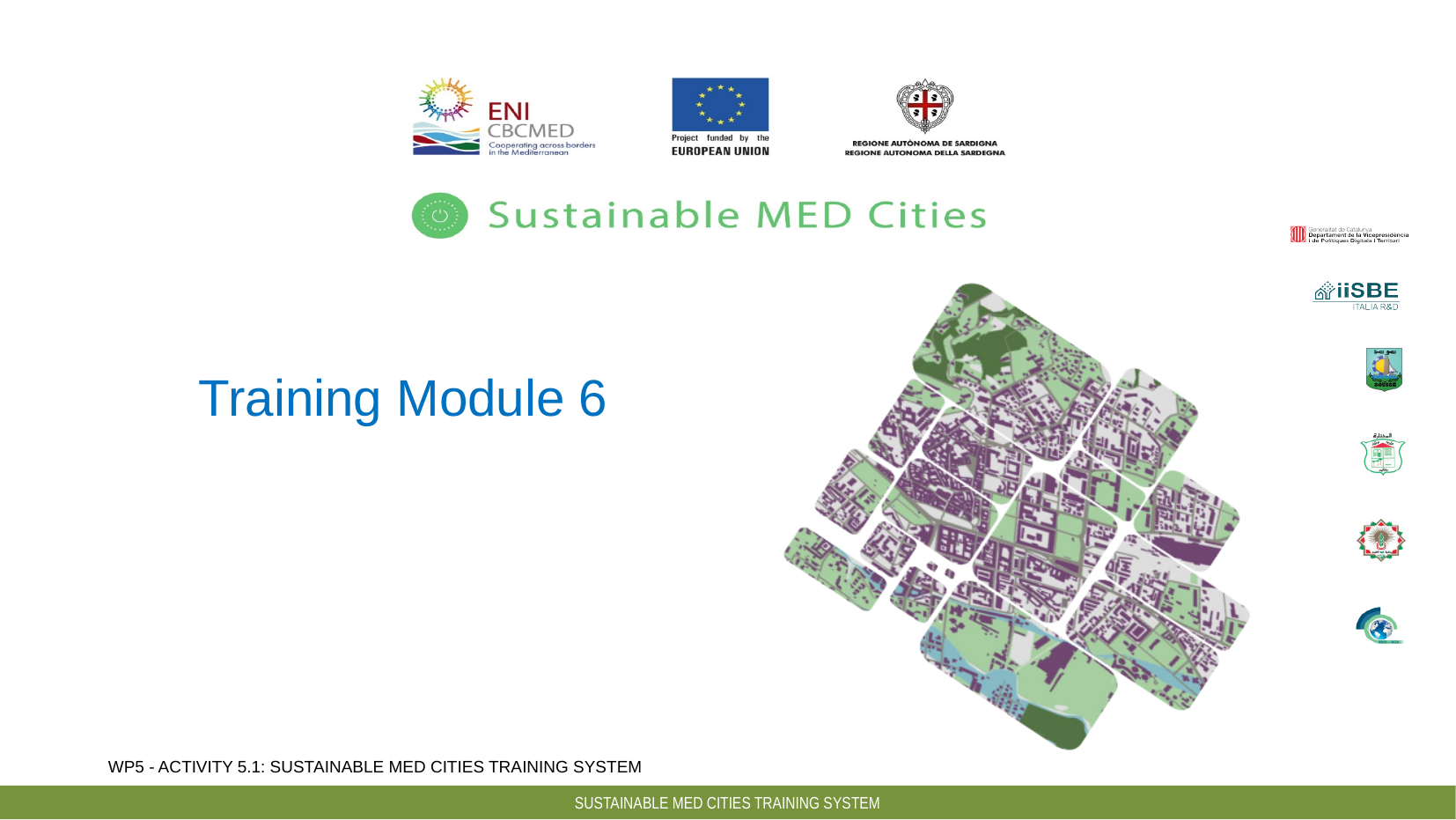

Training Module 6
Case Studies Presentation:
SOUSSE - Tunisia